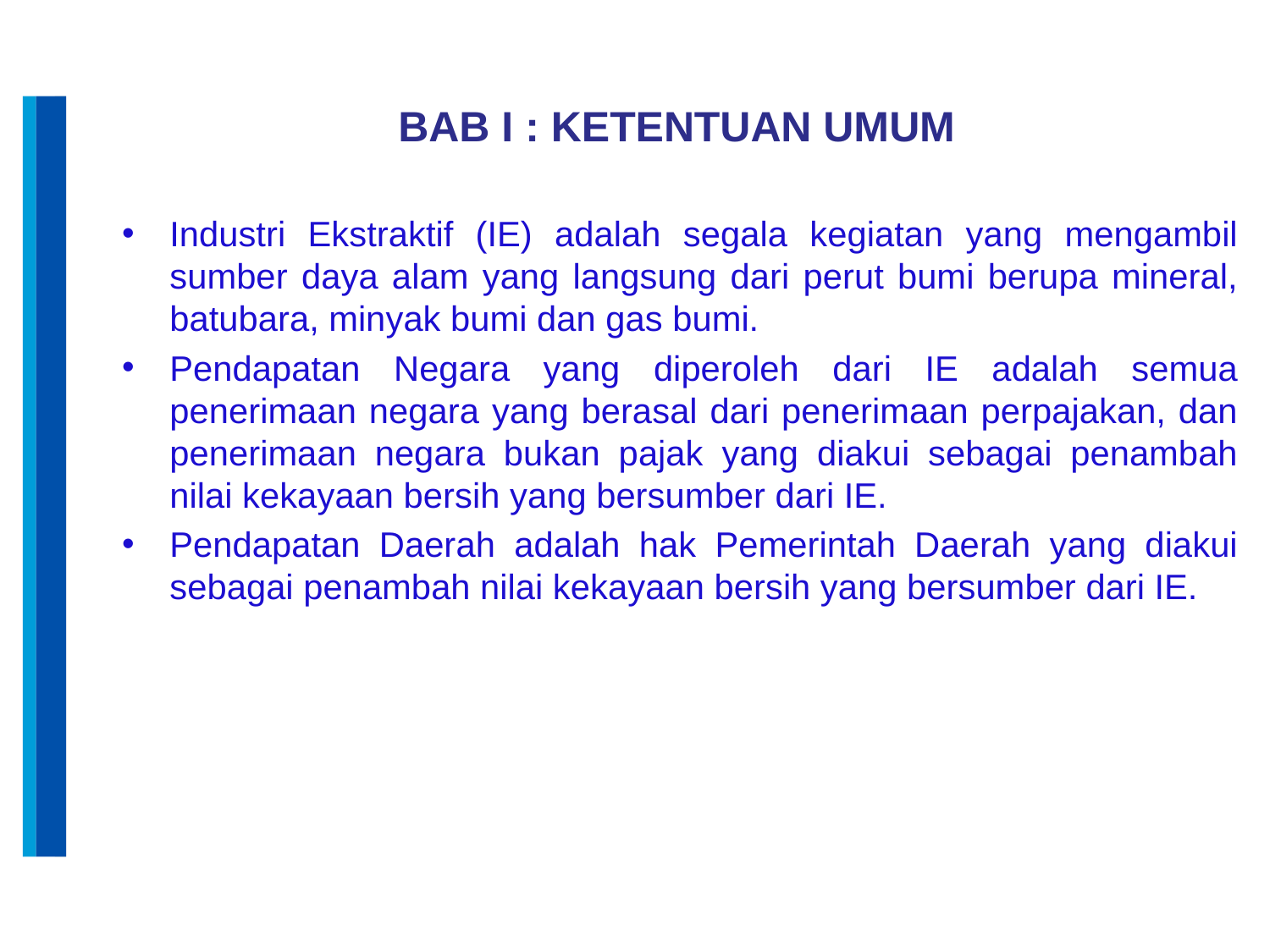

BAB I : KETENTUAN UMUM

Industri Ekstraktif (IE) adalah segala kegiatan yang mengambil sumber daya alam yang langsung dari perut bumi berupa mineral, batubara, minyak bumi dan gas bumi.
Pendapatan Negara yang diperoleh dari IE adalah semua penerimaan negara yang berasal dari penerimaan perpajakan, dan penerimaan negara bukan pajak yang diakui sebagai penambah nilai kekayaan bersih yang bersumber dari IE.
Pendapatan Daerah adalah hak Pemerintah Daerah yang diakui sebagai penambah nilai kekayaan bersih yang bersumber dari IE.